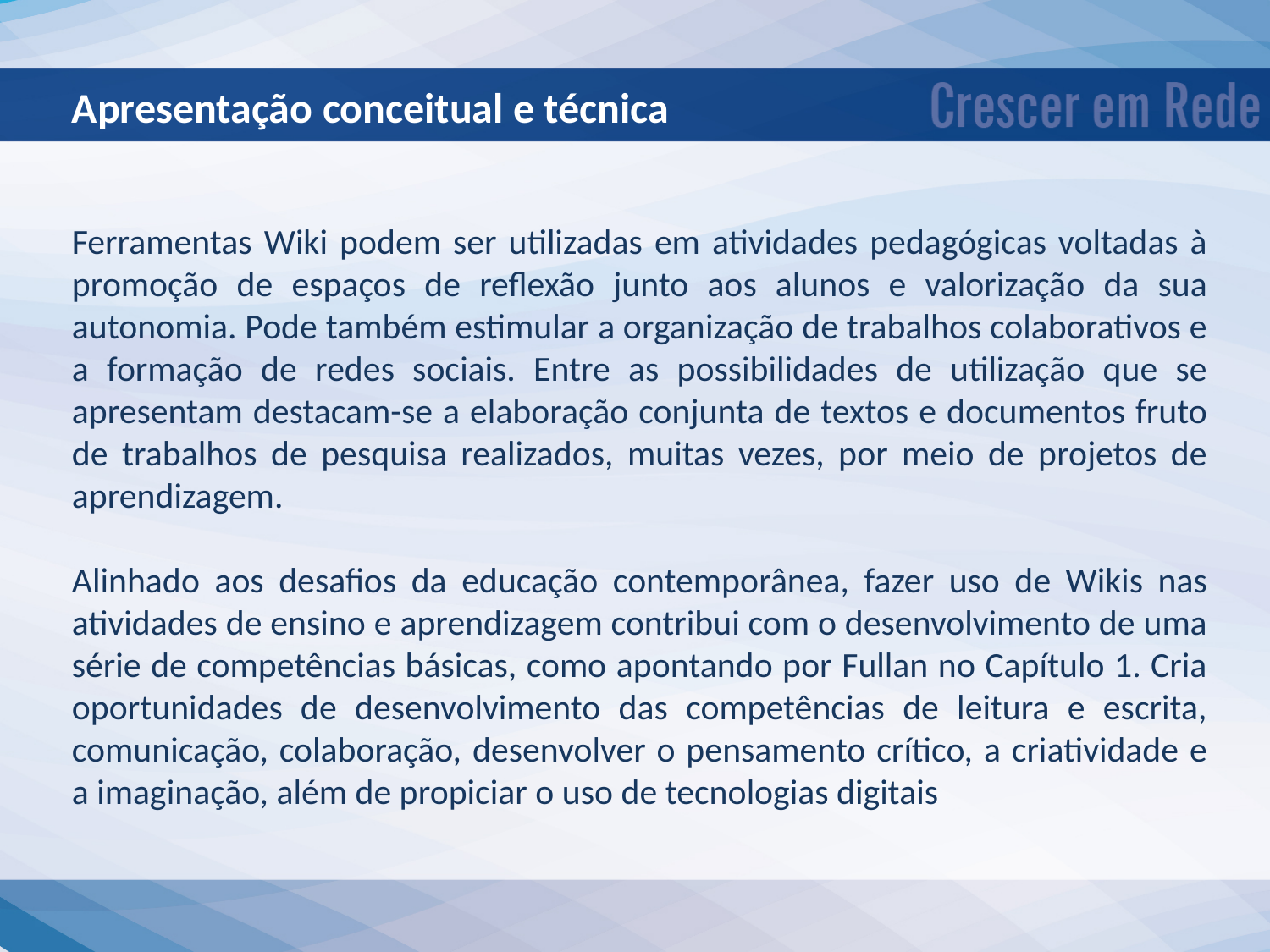

Apresentação conceitual e técnica
Ferramentas Wiki podem ser utilizadas em atividades pedagógicas voltadas à promoção de espaços de reflexão junto aos alunos e valorização da sua autonomia. Pode também estimular a organização de trabalhos colaborativos e a formação de redes sociais. Entre as possibilidades de utilização que se apresentam destacam-se a elaboração conjunta de textos e documentos fruto de trabalhos de pesquisa realizados, muitas vezes, por meio de projetos de aprendizagem.

Alinhado aos desafios da educação contemporânea, fazer uso de Wikis nas atividades de ensino e aprendizagem contribui com o desenvolvimento de uma série de competências básicas, como apontando por Fullan no Capítulo 1. Cria oportunidades de desenvolvimento das competências de leitura e escrita, comunicação, colaboração, desenvolver o pensamento crítico, a criatividade e a imaginação, além de propiciar o uso de tecnologias digitais